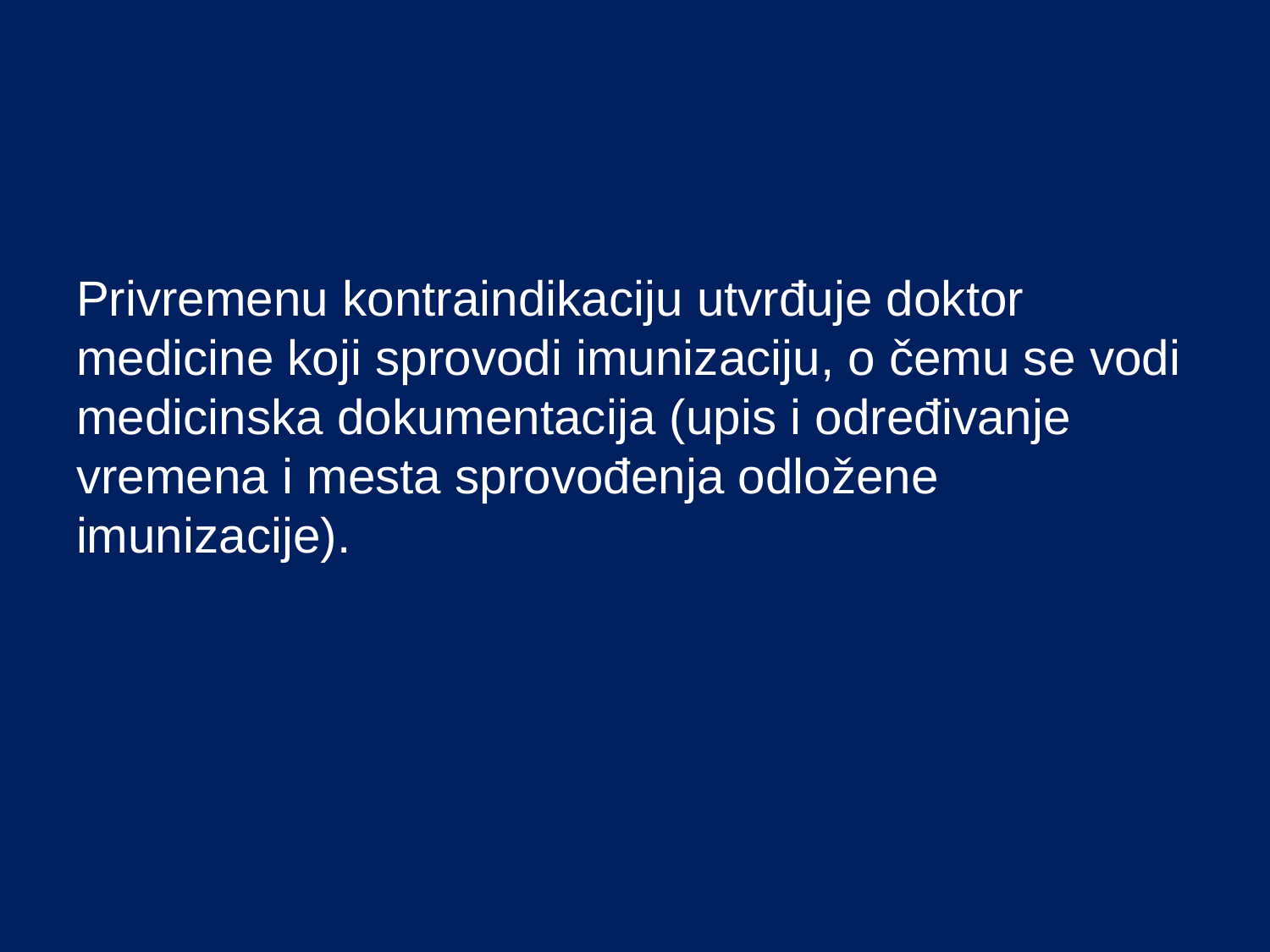

# Privremenu kontraindikaciju utvrđuje doktor medicine koji sprovodi imunizaciju, o čemu se vodi medicinska dokumentacija (upis i određivanje vremena i mesta sprovođenja odložene imunizacije).